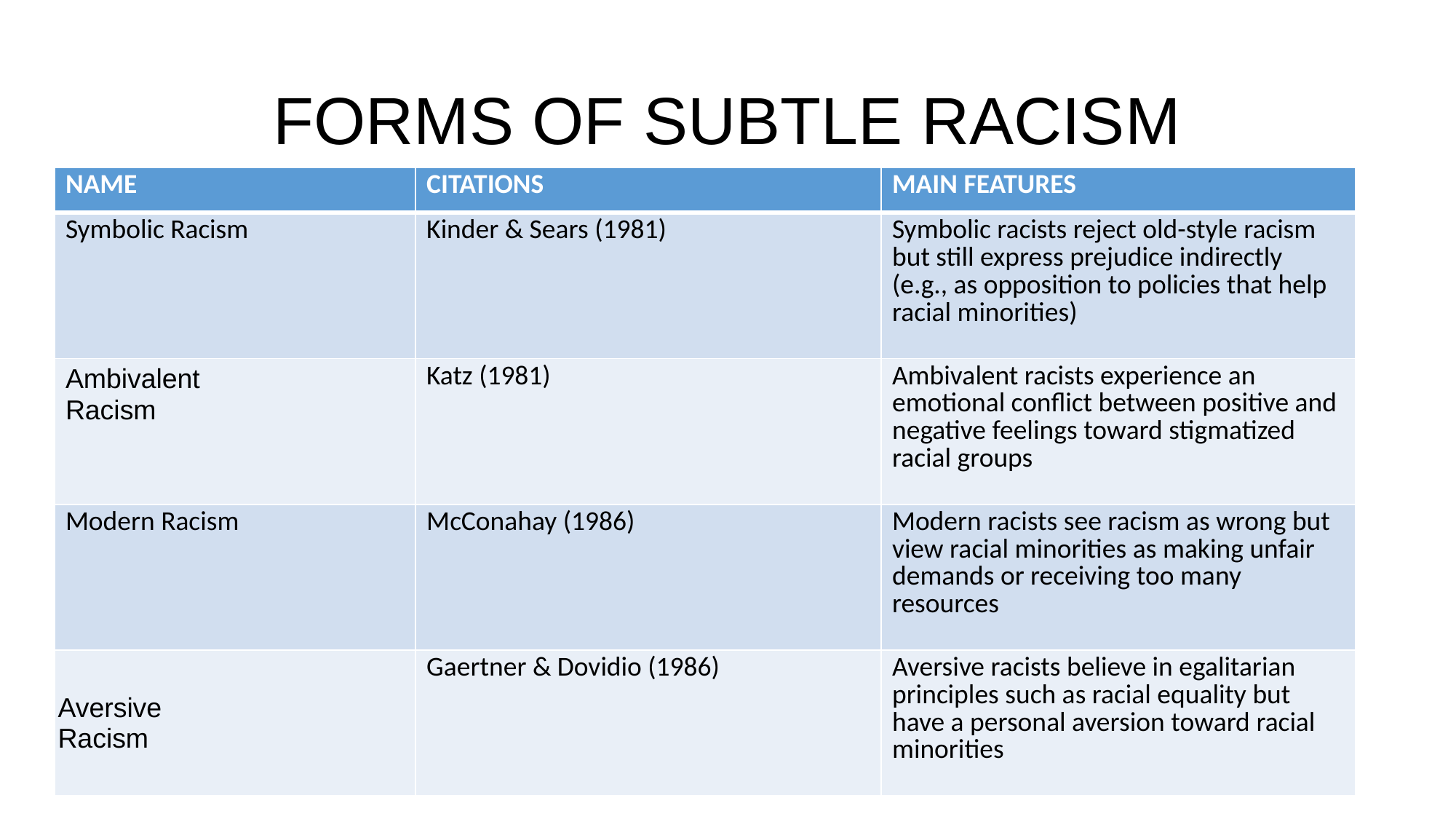

# FORMS OF SUBTLE RACISM
| NAME | CITATIONS | MAIN FEATURES |
| --- | --- | --- |
| Symbolic Racism | Kinder & Sears (1981) | Symbolic racists reject old-style racism but still express prejudice indirectly (e.g., as opposition to policies that help racial minorities) |
| Ambivalent Racism | Katz (1981) | Ambivalent racists experience an emotional conflict between positive and negative feelings toward stigmatized racial groups |
| Modern Racism | McConahay (1986) | Modern racists see racism as wrong but view racial minorities as making unfair demands or receiving too many resources |
| Aversive Racism | Gaertner & Dovidio (1986) | Aversive racists believe in egalitarian principles such as racial equality but have a personal aversion toward racial minorities |